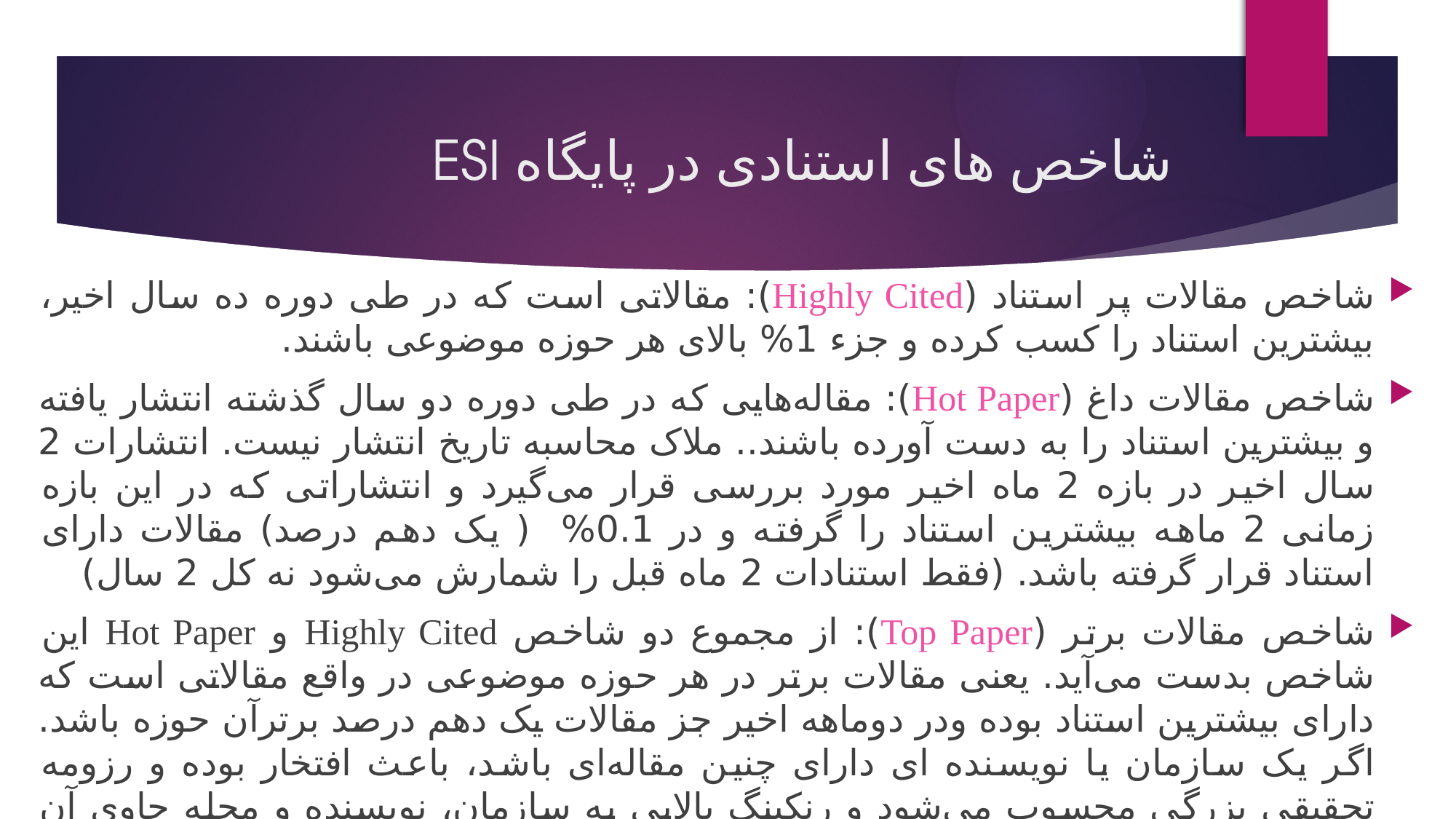

# شاخص های استنادی در پایگاه ESI
شاخص مقالات پر استناد (Highly Cited): مقالاتی است که در طی دوره ده سال اخیر، بیشترین استناد را کسب کرده و جزء 1% بالای هر حوزه موضوعی باشند.
شاخص مقالات داغ (Hot Paper): مقاله‌هایی که در طی دوره دو سال گذشته انتشار یافته و بیشترین استناد را به دست آورده باشند.. ملاک محاسبه تاریخ انتشار نیست. انتشارات 2 سال اخیر در بازه 2 ماه اخیر مورد بررسی قرار می‌گیرد و انتشاراتی که در این بازه زمانی 2 ماهه بیشترین استناد را گرفته و در 0.1%  ( یک دهم درصد) مقالات دارای استناد قرار گرفته باشد. (فقط استنادات 2 ماه قبل را شمارش می‌شود نه کل 2 سال)
شاخص مقالات برتر (Top Paper): از مجموع دو شاخص Highly Cited و Hot Paper این شاخص بدست می‌آید. یعنی مقالات برتر در هر حوزه موضوعی در واقع مقالاتی است که دارای بیشترین استناد بوده ودر دوماهه اخیر جز مقالات یک دهم درصد برترآن حوزه باشد. اگر یک سازمان یا نویسنده ای دارای چنین مقاله‌ای باشد، باعث افتخار بوده و رزومه تحقیقی بزرگی محسوب می‌شود و رنکینگ بالایی به سازمان، نویسنده و مجله حاوی آن مقاله و نیز کشور مربوطه تعلق می‌گیرد.